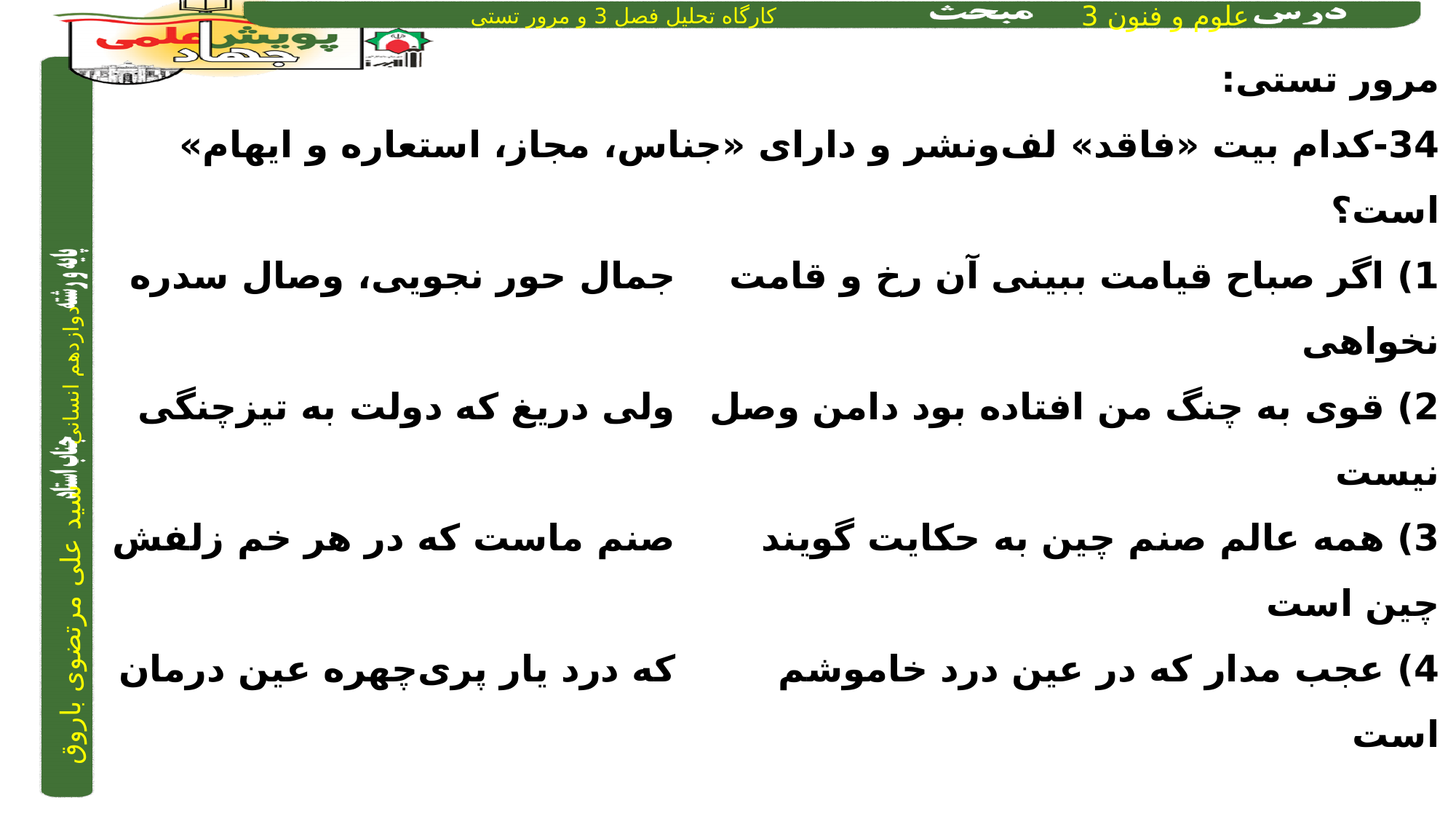

مرور تستی:
34-کدام بیت «فاقد» لف‌ونشر و دارای «جناس، مجاز، استعاره و ایهام» است؟
1) اگر صباح قیامت ببینی آن رخ و قامت	 	جمال حور نجویی، وصال سدره نخواهی
2) قوی به چنگ من افتاده بود دامن وصل 	 	ولی دریغ که دولت به تیزچنگی نیست
3) همه عالم صنم چین به حکایت گویند	 	صنم ماست که در هر خم زلفش چین است
4) عجب مدار که در عین درد خاموشم	 	که درد یار پری‌چهره عین درمان است

3